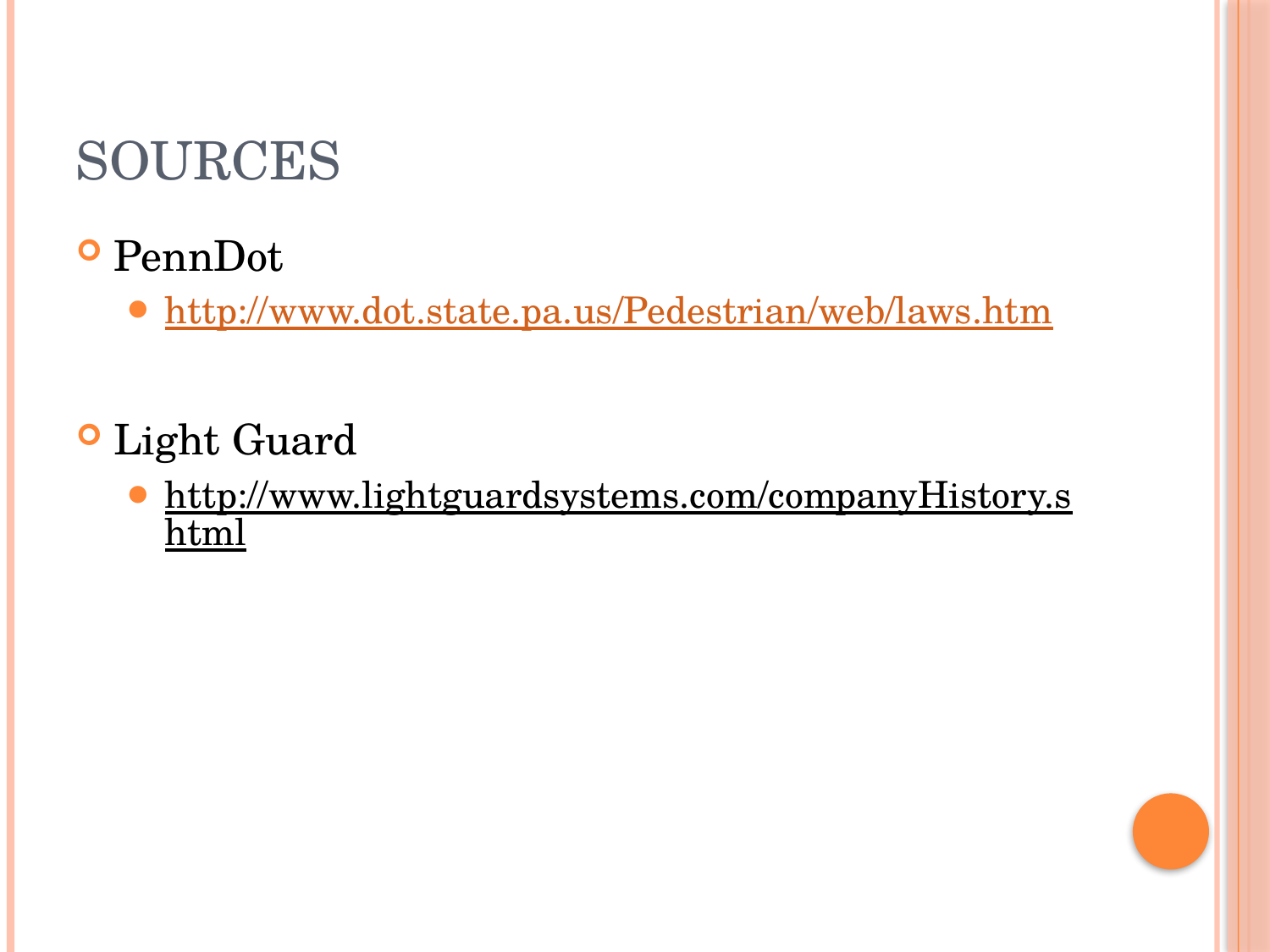

# Sources
PennDot
http://www.dot.state.pa.us/Pedestrian/web/laws.htm

Light Guard
http://www.lightguardsystems.com/companyHistory.shtml